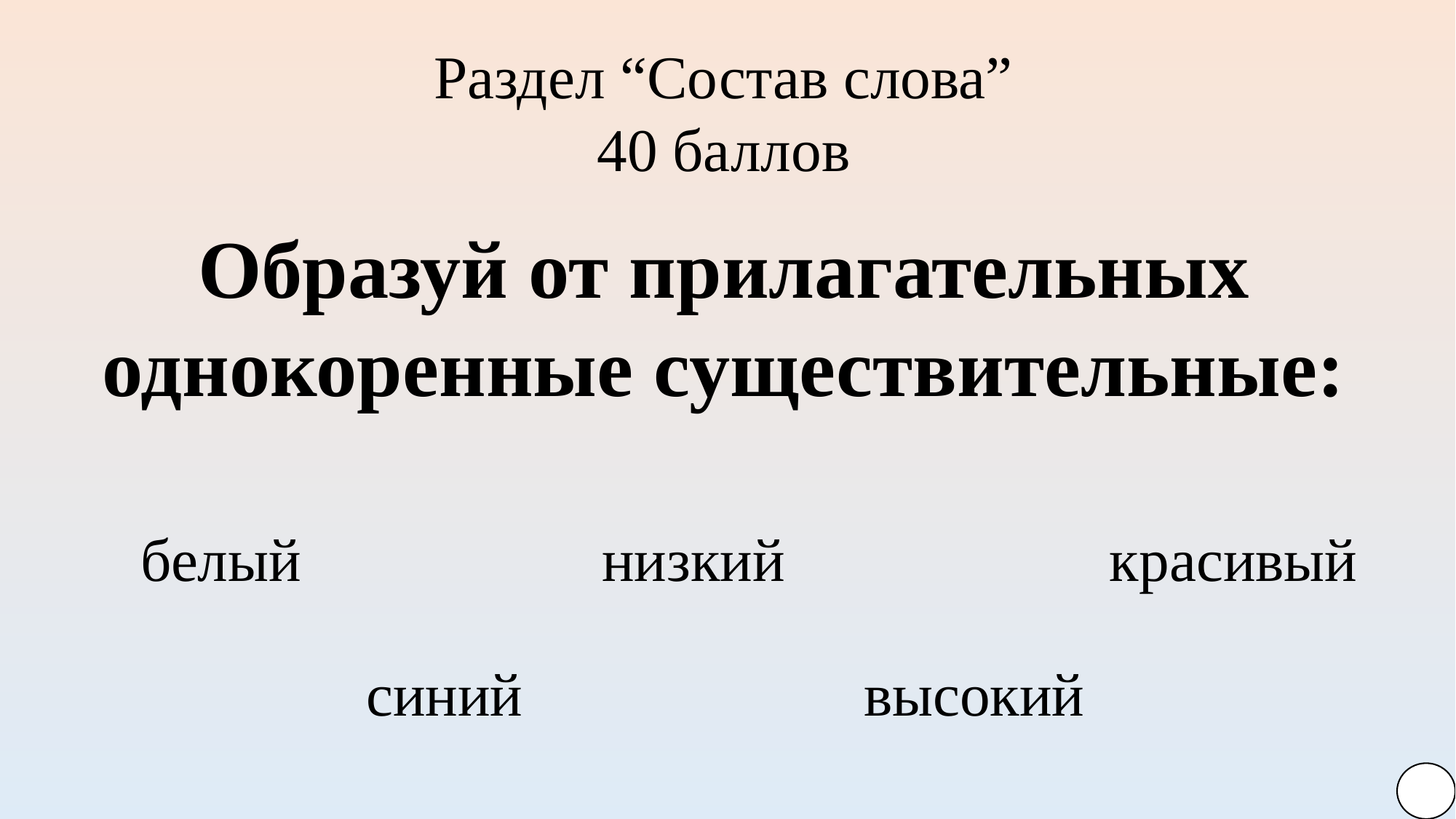

Раздел “Состав слова”
40 баллов

Образуй от прилагательных однокоренные существительные:
белый
низкий
красивый
синий
высокий